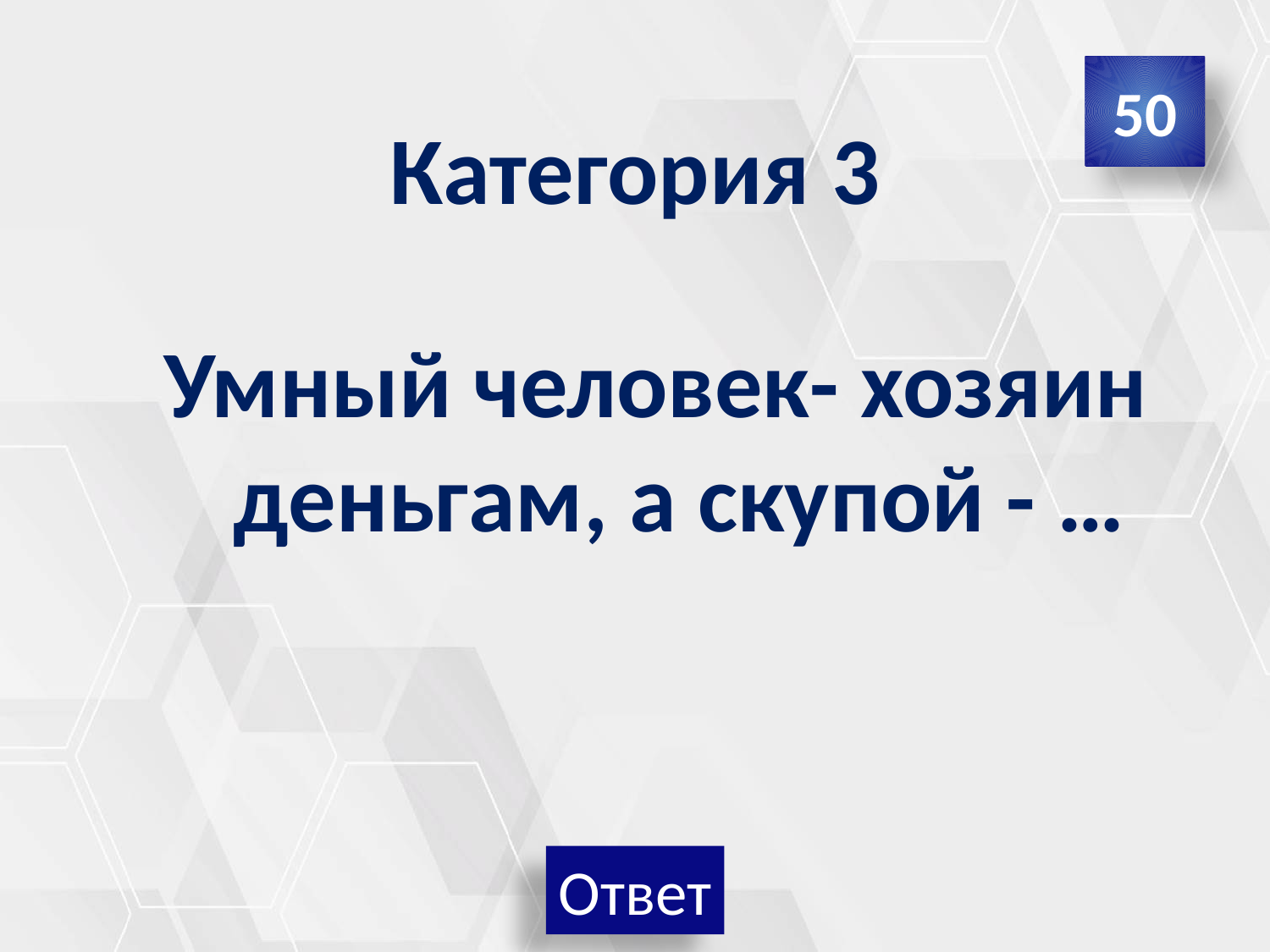

50
# Категория 3
Умный человек- хозяин деньгам, а скупой - …